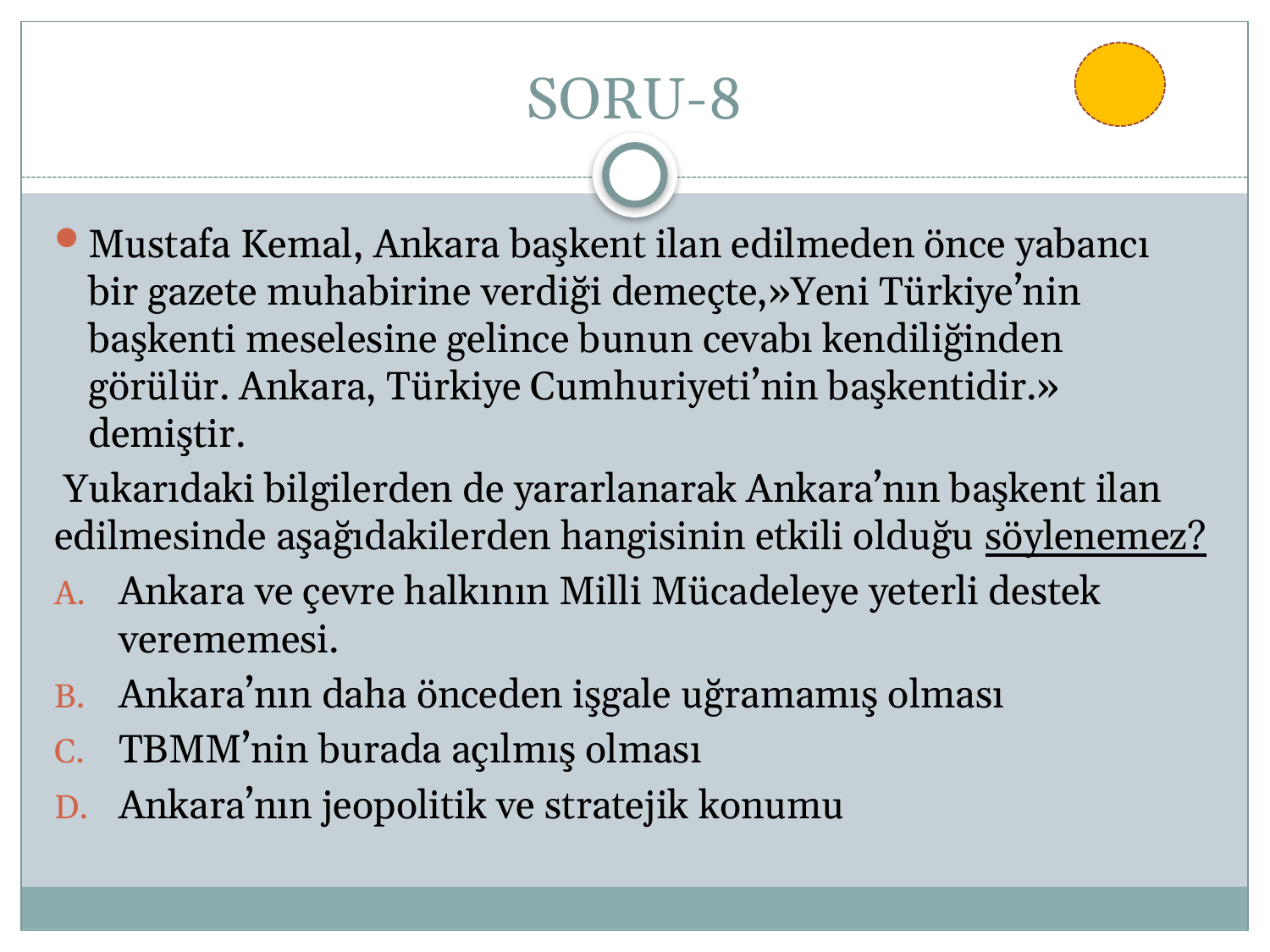

# SORU-8

Mustafa Kemal, Ankara başkent ilan edilmeden önce yabancı bir gazete muhabirine verdiği demeçte,»Yeni Türkiye’nin  başkenti meselesine gelince bunun cevabı kendiliğinden görülür. Ankara, Türkiye Cumhuriyeti’nin başkentidir.» demiştir.
 Yukarıdaki bilgilerden de yararlanarak Ankara’nın başkent ilan edilmesinde aşağıdakilerden hangisinin etkili olduğu söylenemez?
Ankara ve çevre halkının Milli Mücadeleye yeterli destek verememesi.
Ankara’nın daha önceden işgale uğramamış olması
TBMM’nin burada açılmış olması
Ankara’nın jeopolitik ve stratejik konumu